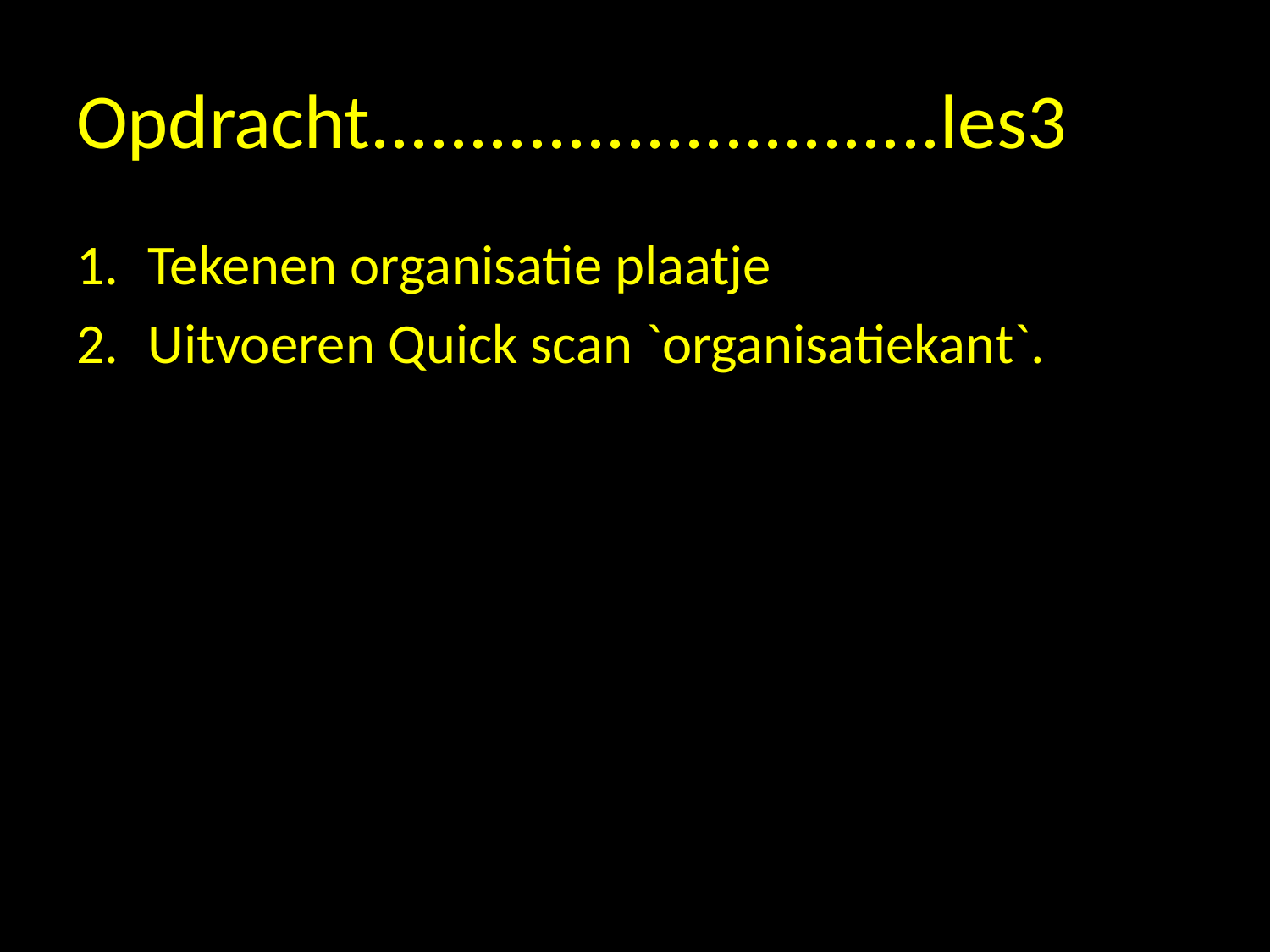

# Opdracht.............................les3
Tekenen organisatie plaatje
Uitvoeren Quick scan `organisatiekant`.